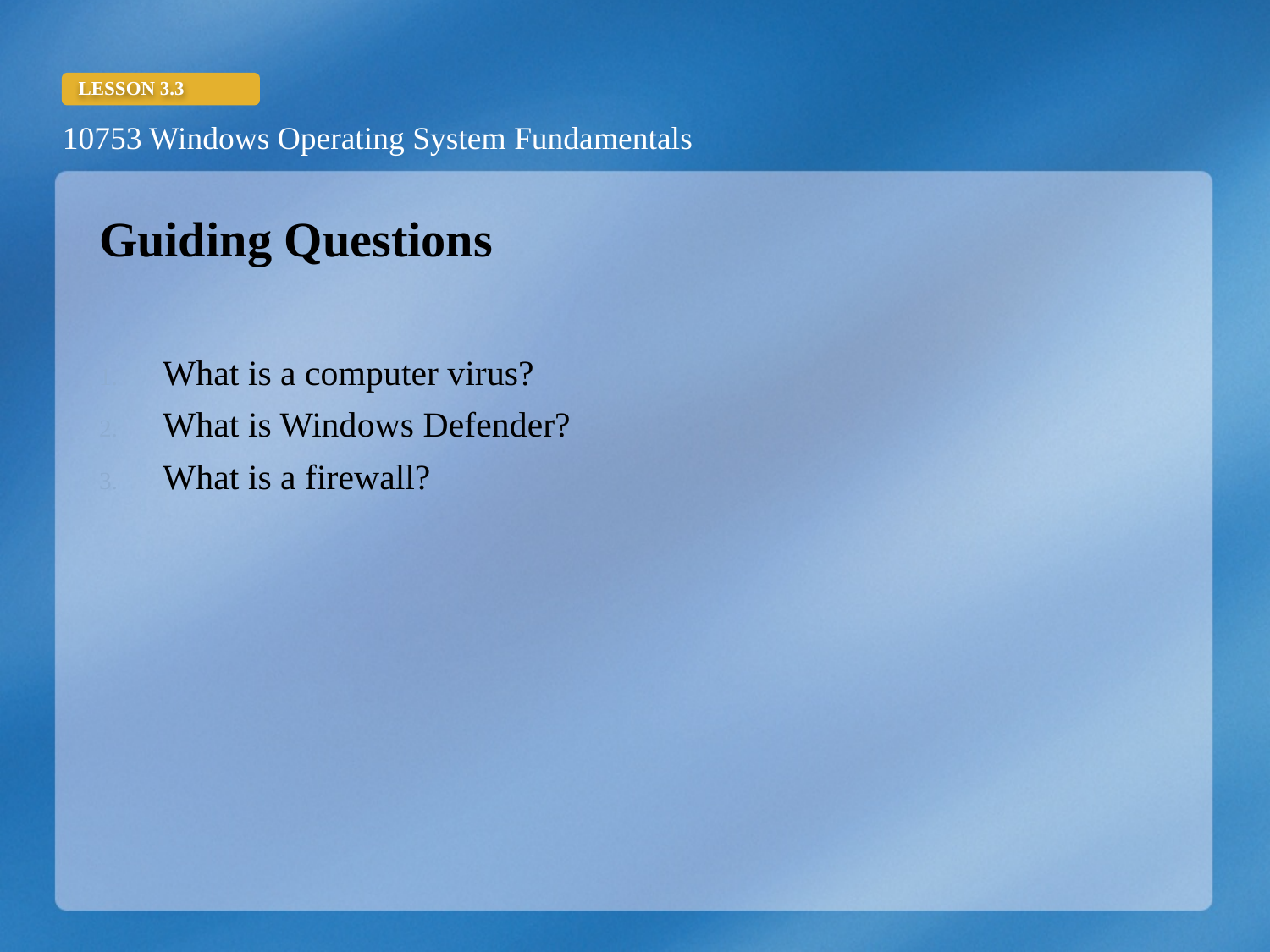

Guiding Questions

What is a computer virus?
What is Windows Defender?
What is a firewall?